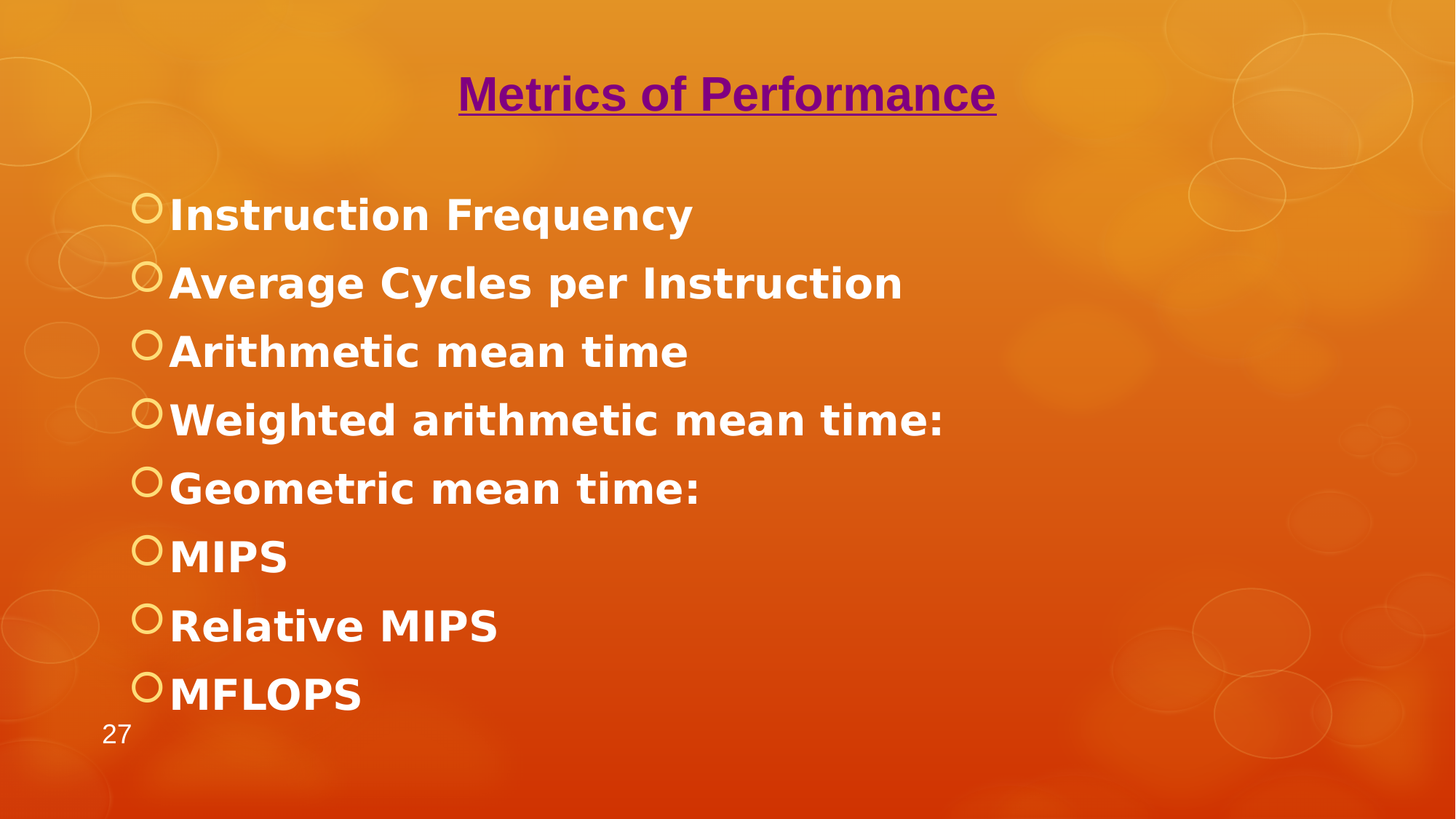

Metrics of Performance
Instruction Frequency
Average Cycles per Instruction
Arithmetic mean time
Weighted arithmetic mean time:
Geometric mean time:
MIPS
Relative MIPS
MFLOPS

27